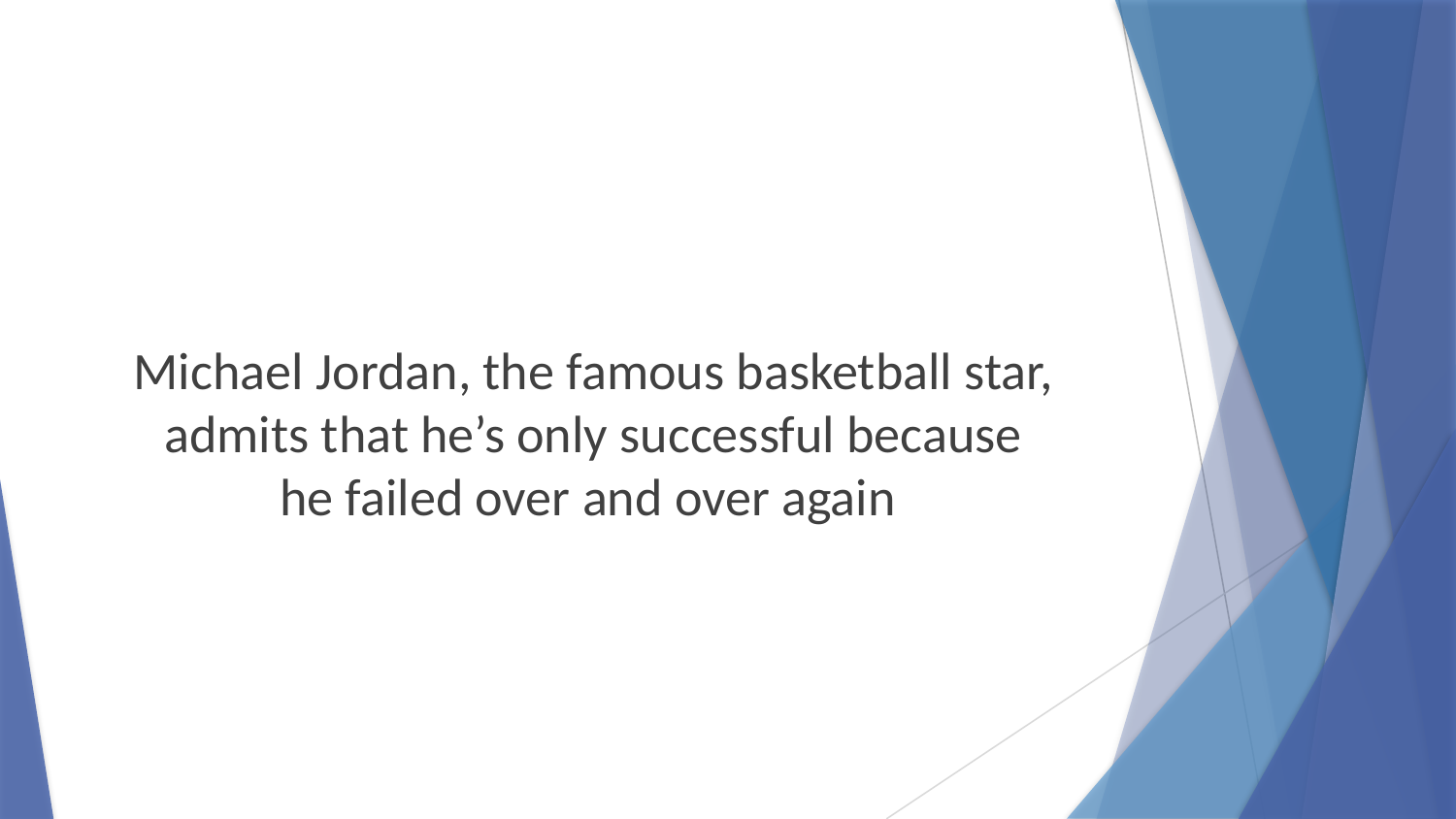

Michael Jordan, the famous basketball star,
admits that he’s only successful because
he failed over and over again